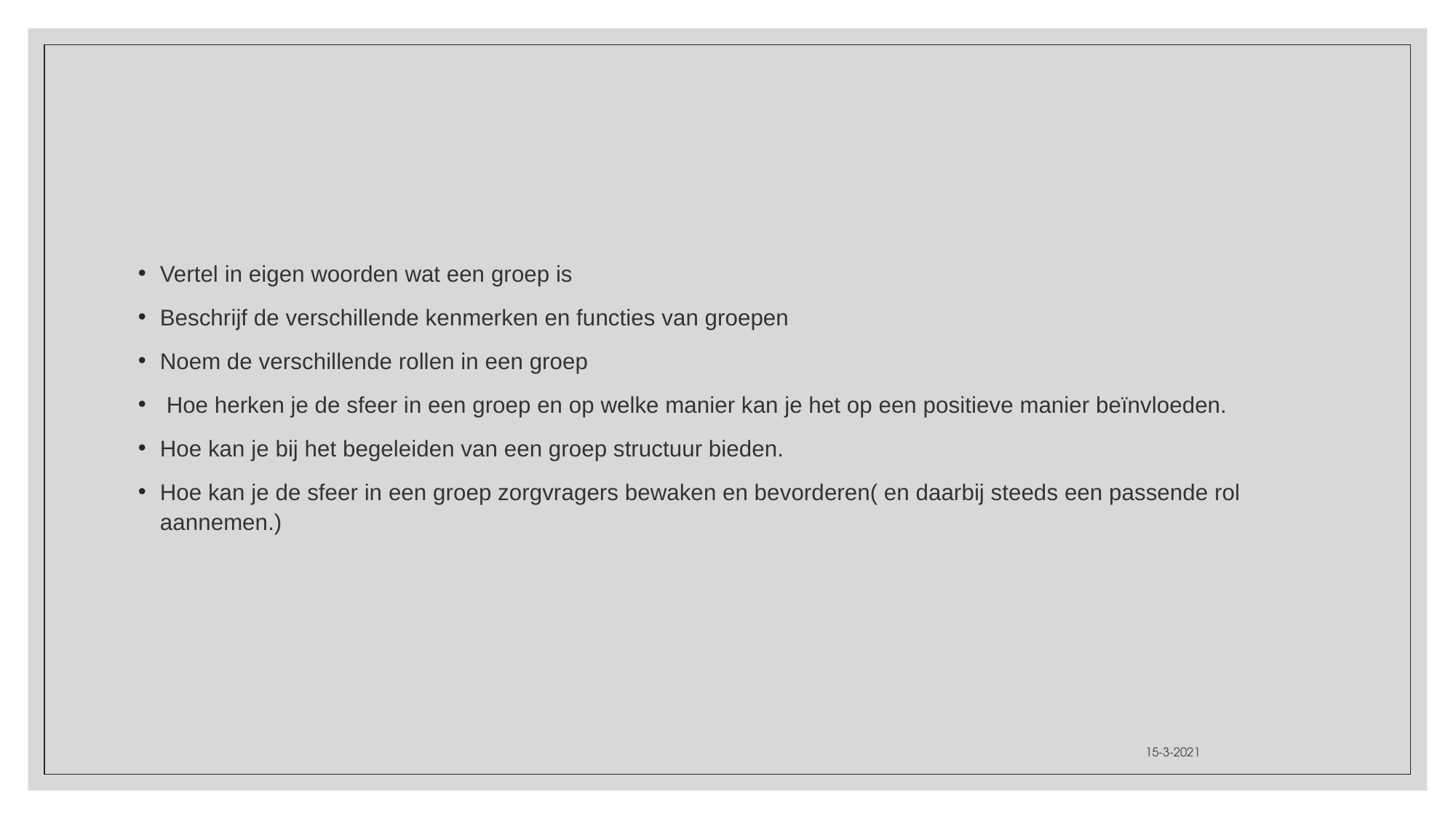

#
Vertel in eigen woorden wat een groep is
Beschrijf de verschillende kenmerken en functies van groepen
Noem de verschillende rollen in een groep
 Hoe herken je de sfeer in een groep en op welke manier kan je het op een positieve manier beïnvloeden.
Hoe kan je bij het begeleiden van een groep structuur bieden.
Hoe kan je de sfeer in een groep zorgvragers bewaken en bevorderen( en daarbij steeds een passende rol aannemen.)

15-3-2021